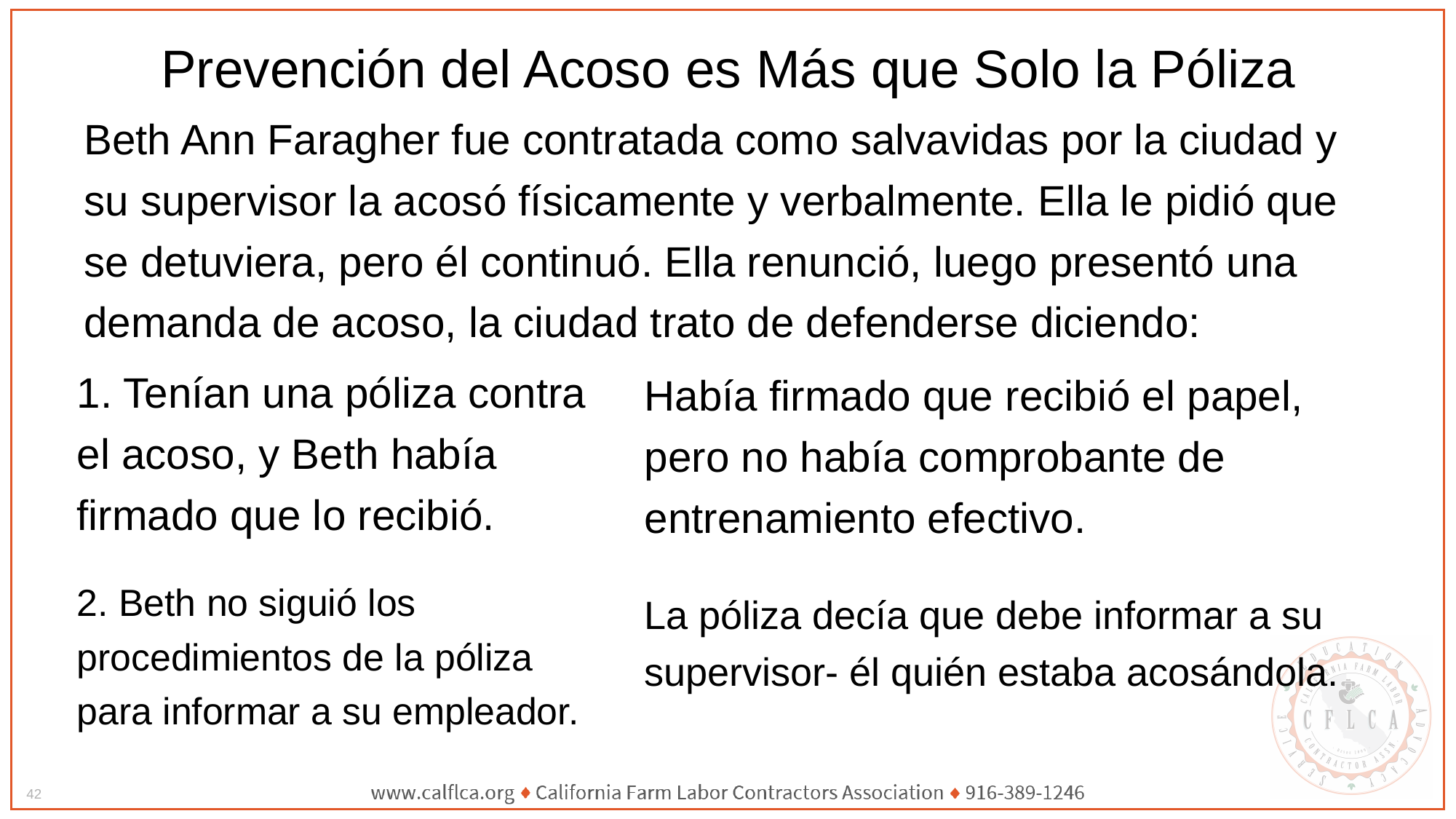

# Prevención del Acoso es Más que Solo la Póliza
Beth Ann Faragher fue contratada como salvavidas por la ciudad y su supervisor la acosó físicamente y verbalmente. Ella le pidió que se detuviera, pero él continuó. Ella renunció, luego presentó una demanda de acoso, la ciudad trato de defenderse diciendo:
1. Tenían una póliza contra el acoso, y Beth había firmado que lo recibió.
Había firmado que recibió el papel, pero no había comprobante de entrenamiento efectivo.
2. Beth no siguió los procedimientos de la póliza para informar a su empleador.
La póliza decía que debe informar a su supervisor- él quién estaba acosándola.
42